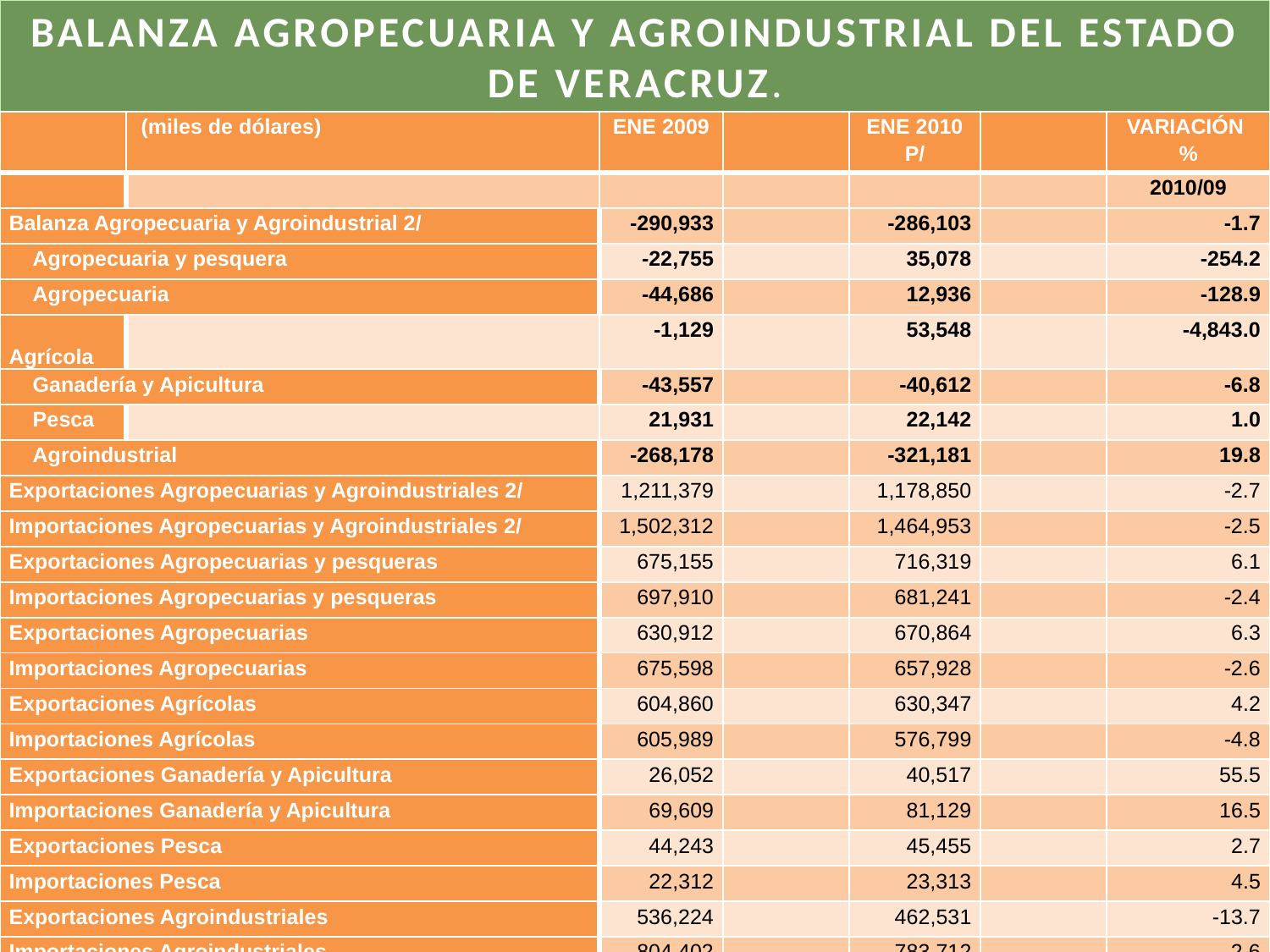

# BALANZA AGROPECUARIA Y AGROINDUSTRIAL DEL ESTADO DE VERACRUZ.
|  | (miles de dólares) | ENE 2009 |  | ENE 2010 P/ |  | VARIACIÓN % |
| --- | --- | --- | --- | --- | --- | --- |
|  |  |  |  |  |  | 2010/09 |
| Balanza Agropecuaria y Agroindustrial 2/ |  | -290,933 |  | -286,103 |  | -1.7 |
| Agropecuaria y pesquera |  | -22,755 |  | 35,078 |  | -254.2 |
| Agropecuaria |  | -44,686 |  | 12,936 |  | -128.9 |
| Agrícola |  | -1,129 |  | 53,548 |  | -4,843.0 |
| Ganadería y Apicultura |  | -43,557 |  | -40,612 |  | -6.8 |
| Pesca |  | 21,931 |  | 22,142 |  | 1.0 |
| Agroindustrial |  | -268,178 |  | -321,181 |  | 19.8 |
| Exportaciones Agropecuarias y Agroindustriales 2/ |  | 1,211,379 |  | 1,178,850 |  | -2.7 |
| Importaciones Agropecuarias y Agroindustriales 2/ |  | 1,502,312 |  | 1,464,953 |  | -2.5 |
| Exportaciones Agropecuarias y pesqueras |  | 675,155 |  | 716,319 |  | 6.1 |
| Importaciones Agropecuarias y pesqueras |  | 697,910 |  | 681,241 |  | -2.4 |
| Exportaciones Agropecuarias |  | 630,912 |  | 670,864 |  | 6.3 |
| Importaciones Agropecuarias |  | 675,598 |  | 657,928 |  | -2.6 |
| Exportaciones Agrícolas |  | 604,860 |  | 630,347 |  | 4.2 |
| Importaciones Agrícolas |  | 605,989 |  | 576,799 |  | -4.8 |
| Exportaciones Ganadería y Apicultura |  | 26,052 |  | 40,517 |  | 55.5 |
| Importaciones Ganadería y Apicultura |  | 69,609 |  | 81,129 |  | 16.5 |
| Exportaciones Pesca |  | 44,243 |  | 45,455 |  | 2.7 |
| Importaciones Pesca |  | 22,312 |  | 23,313 |  | 4.5 |
| Exportaciones Agroindustriales |  | 536,224 |  | 462,531 |  | -13.7 |
| Importaciones Agroindustriales |  | 804,402 |  | 783,712 |  | -2.6 |